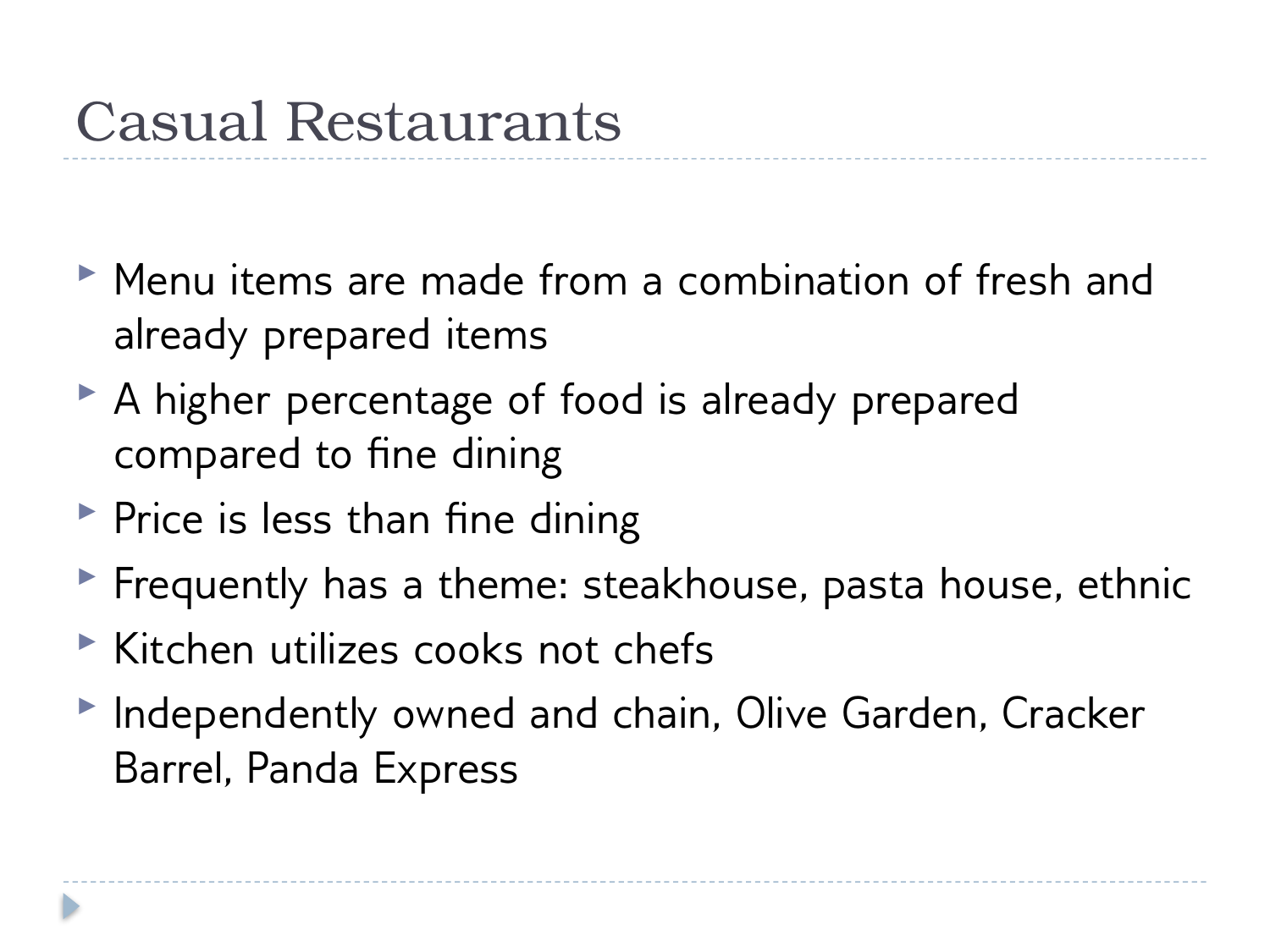

# Casual Restaurants
Menu items are made from a combination of fresh and already prepared items
A higher percentage of food is already prepared compared to fine dining
Price is less than fine dining
Frequently has a theme: steakhouse, pasta house, ethnic
Kitchen utilizes cooks not chefs
Independently owned and chain, Olive Garden, Cracker Barrel, Panda Express